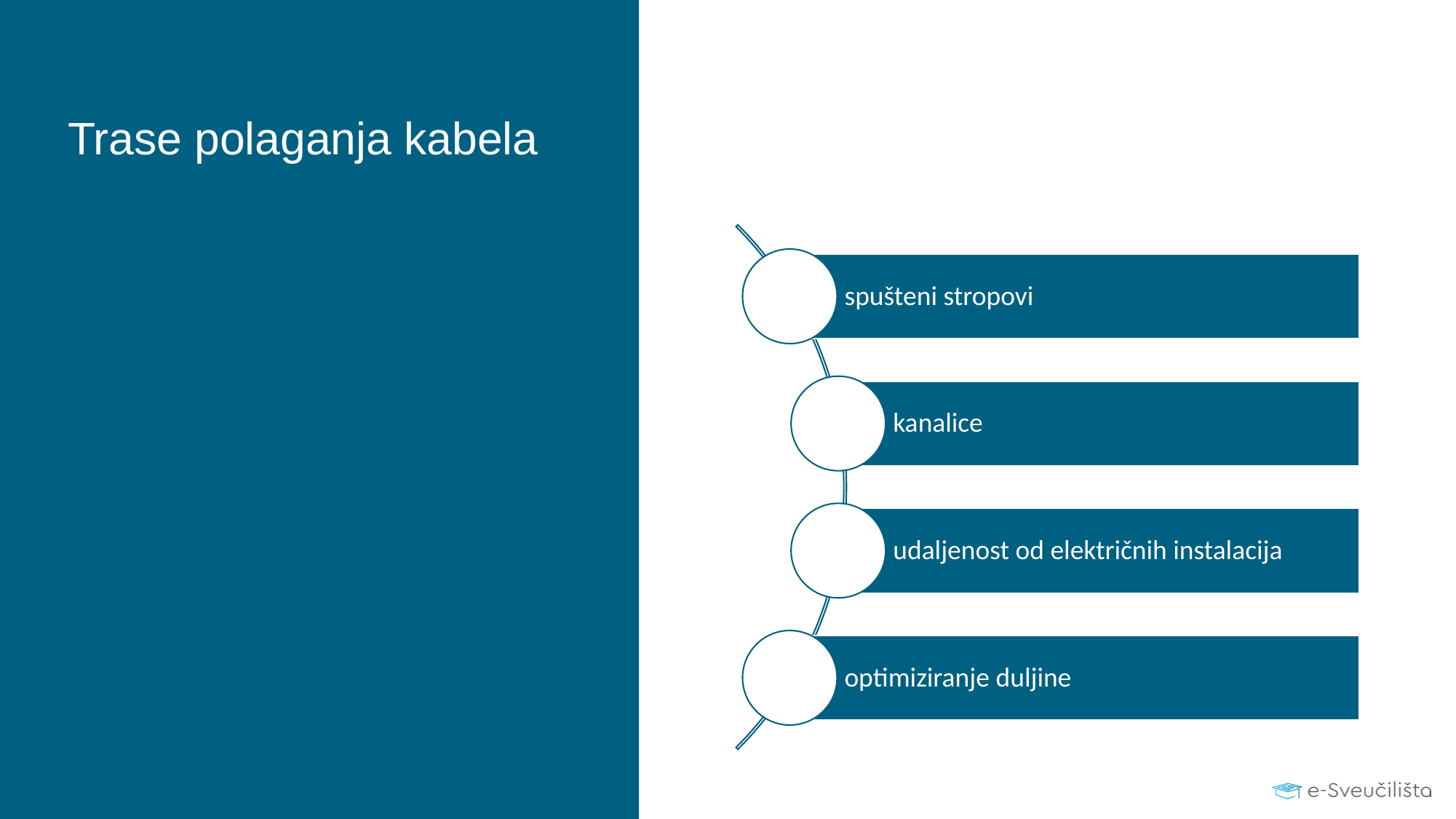

# Trase polaganja kabela

spušteni stropovi

kanalice

udaljenost od električnih instalacija

optimiziranje duljine